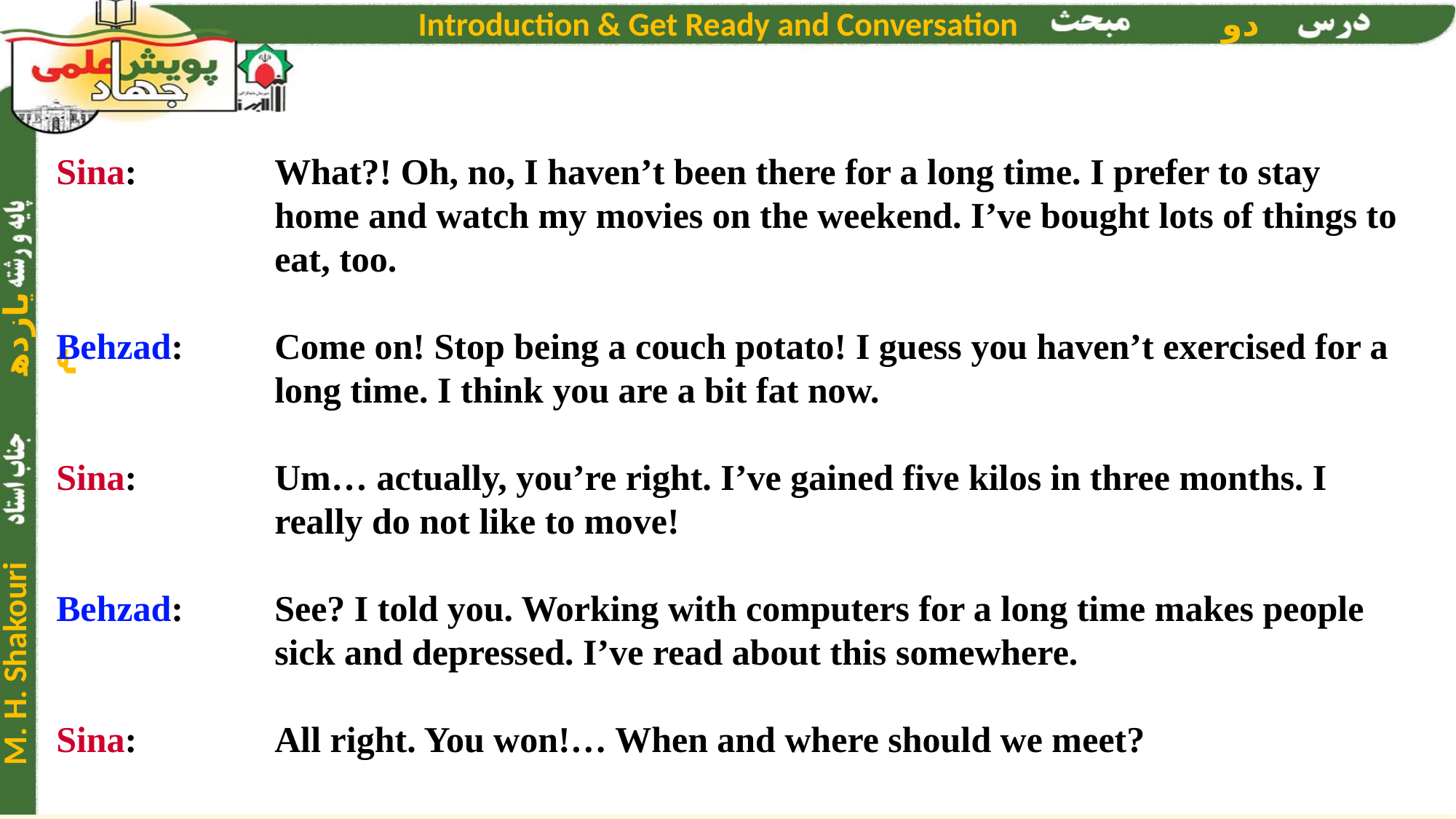

Sina: 		What?! Oh, no, I haven’t been there for a long time. I prefer to stay 			home and watch my movies on the weekend. I’ve bought lots of things to 		eat, too.

Behzad: 	Come on! Stop being a couch potato! I guess you haven’t exercised for a 		long time. I think you are a bit fat now.

Sina: 		Um… actually, you’re right. I’ve gained five kilos in three months. I 			really do not like to move!

Behzad: 	See? I told you. Working with computers for a long time makes people 		sick and depressed. I’ve read about this somewhere.

Sina: 		All right. You won!… When and where should we meet?